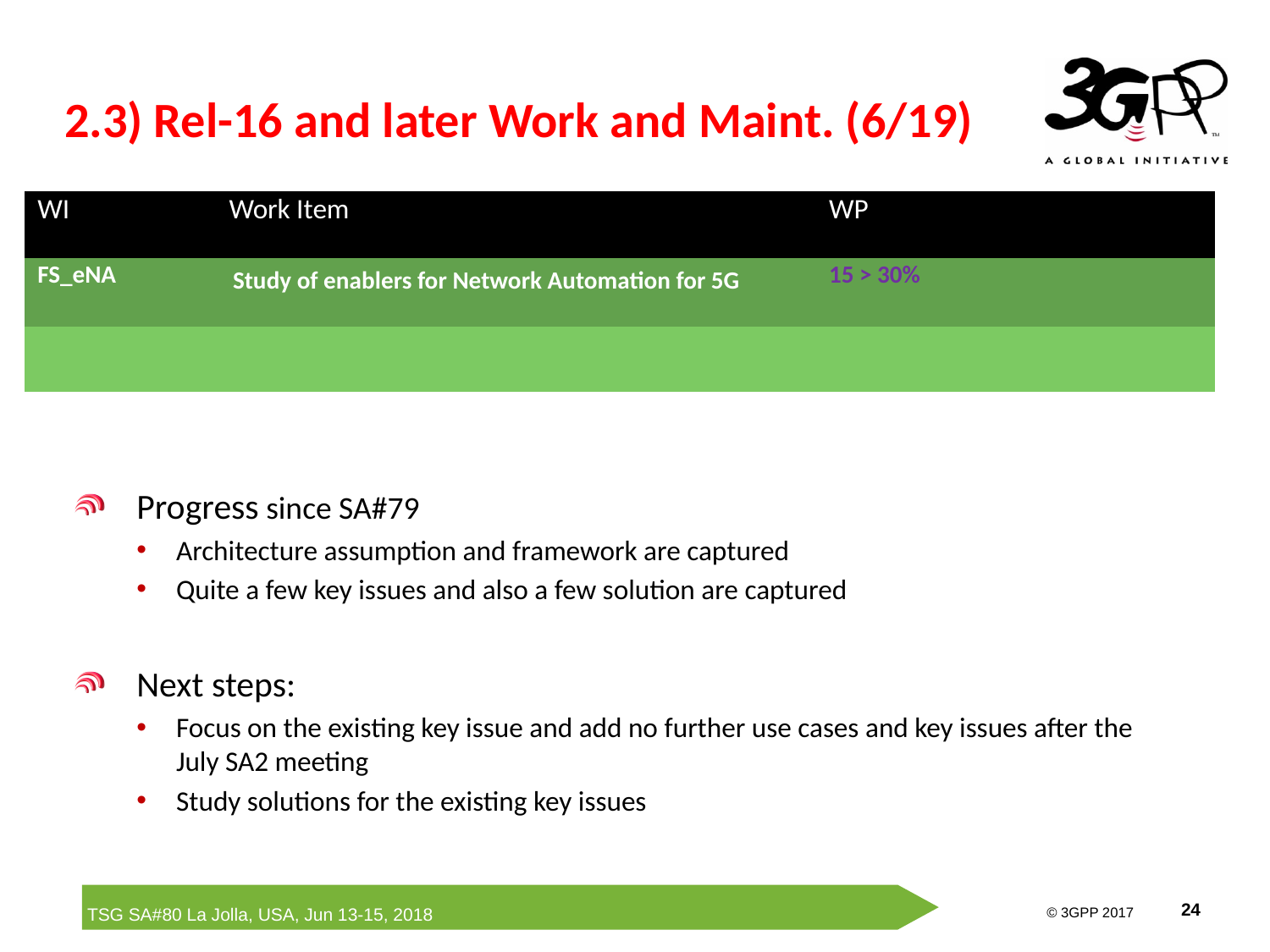

# 2.3) Rel-16 and later Work and Maint. (6/19)
| WI | Work Item | WP |  |  |
| --- | --- | --- | --- | --- |
| FS\_eNA | Study of enablers for Network Automation for 5G | 15 > 30% |  |  |
|  |  |  |  |  |
Progress since SA#79
Architecture assumption and framework are captured
Quite a few key issues and also a few solution are captured

Next steps:
Focus on the existing key issue and add no further use cases and key issues after the July SA2 meeting
Study solutions for the existing key issues